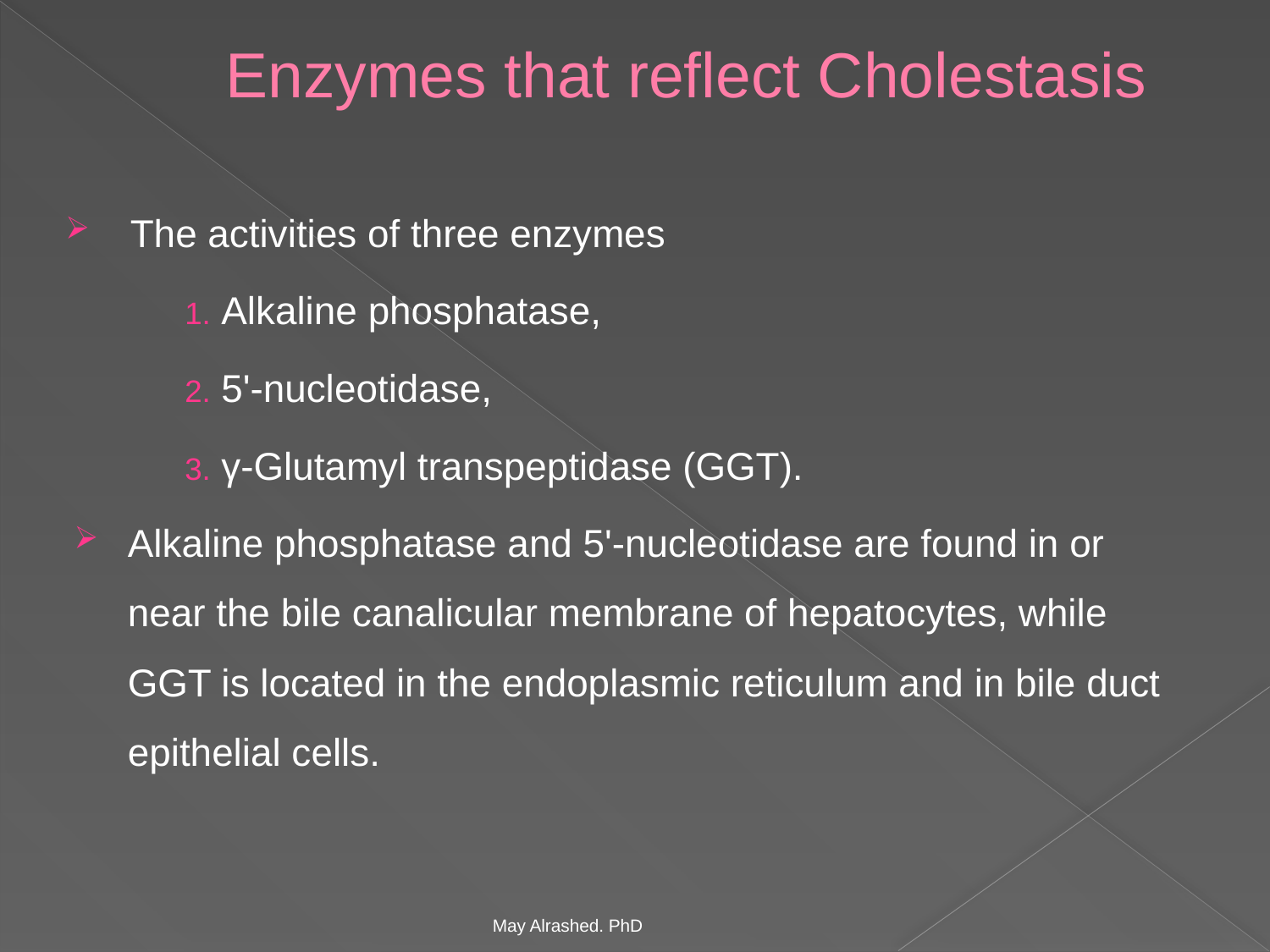

# Enzymes that reflect Cholestasis
The activities of three enzymes
 Alkaline phosphatase,
 5'-nucleotidase,
 γ-Glutamyl transpeptidase (GGT).
Alkaline phosphatase and 5'-nucleotidase are found in or near the bile canalicular membrane of hepatocytes, while GGT is located in the endoplasmic reticulum and in bile duct epithelial cells.

May Alrashed. PhD